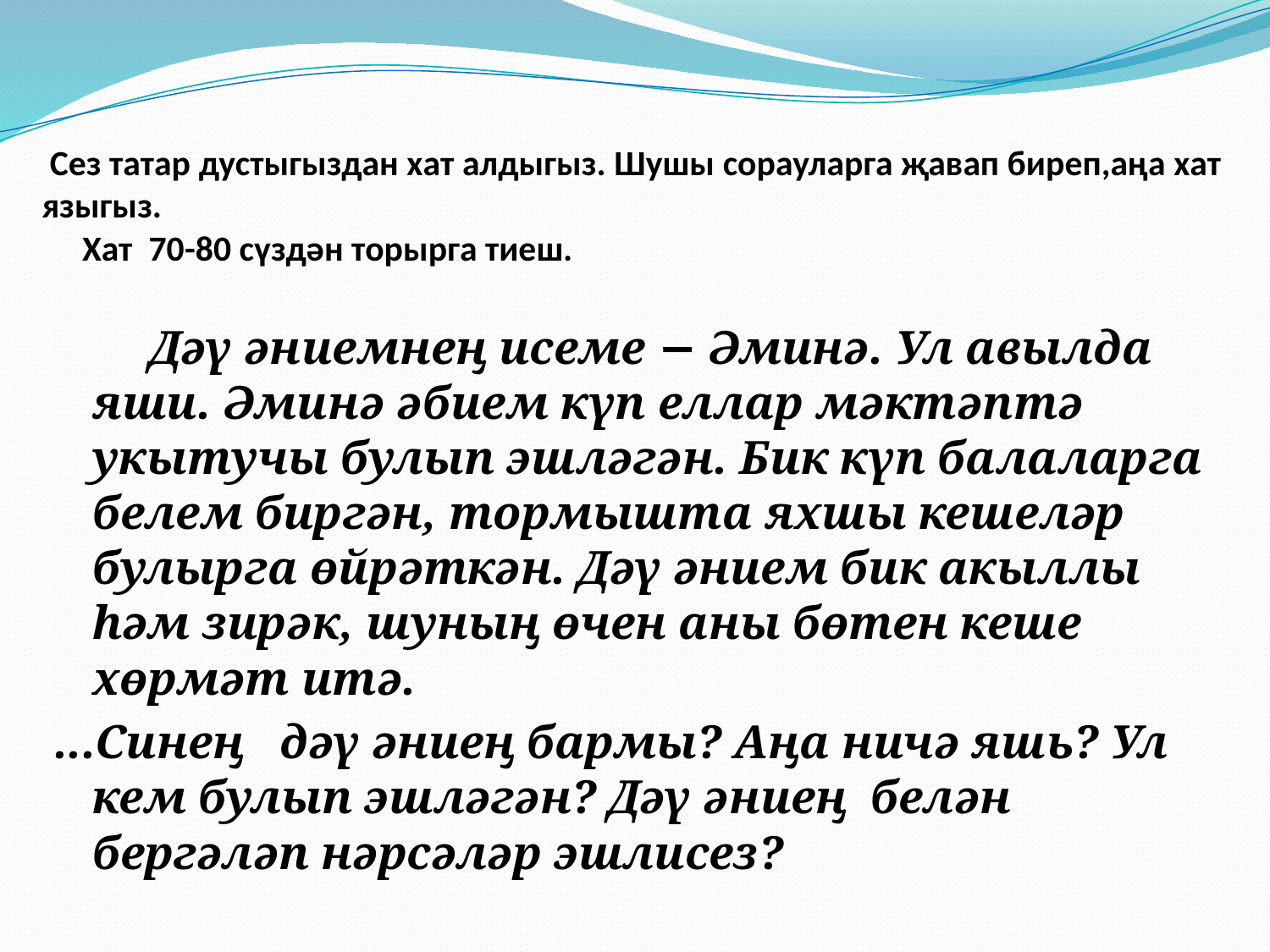

# Сез татар дустыгыздан хат алдыгыз. Шушы сорауларга җавап биреп,аңа хат языгыз. Хат  70-80 сүздән торырга тиеш.

        Дәү әниемнең исеме − Әминә. Ул авылда яши. Әминә әбием күп еллар мәктәптә укытучы булып эшләгән. Бик күп балаларга белем биргән, тормышта яхшы кешеләр булырга өйрәткән. Дәү әнием бик акыллы һәм зирәк, шуның өчен аны бөтен кеше хөрмәт итә.
...Синең   дәү әниең бармы? Аңа ничә яшь? Ул кем булып эшләгән? Дәү әниең  белән бергәләп нәрсәләр эшлисез?